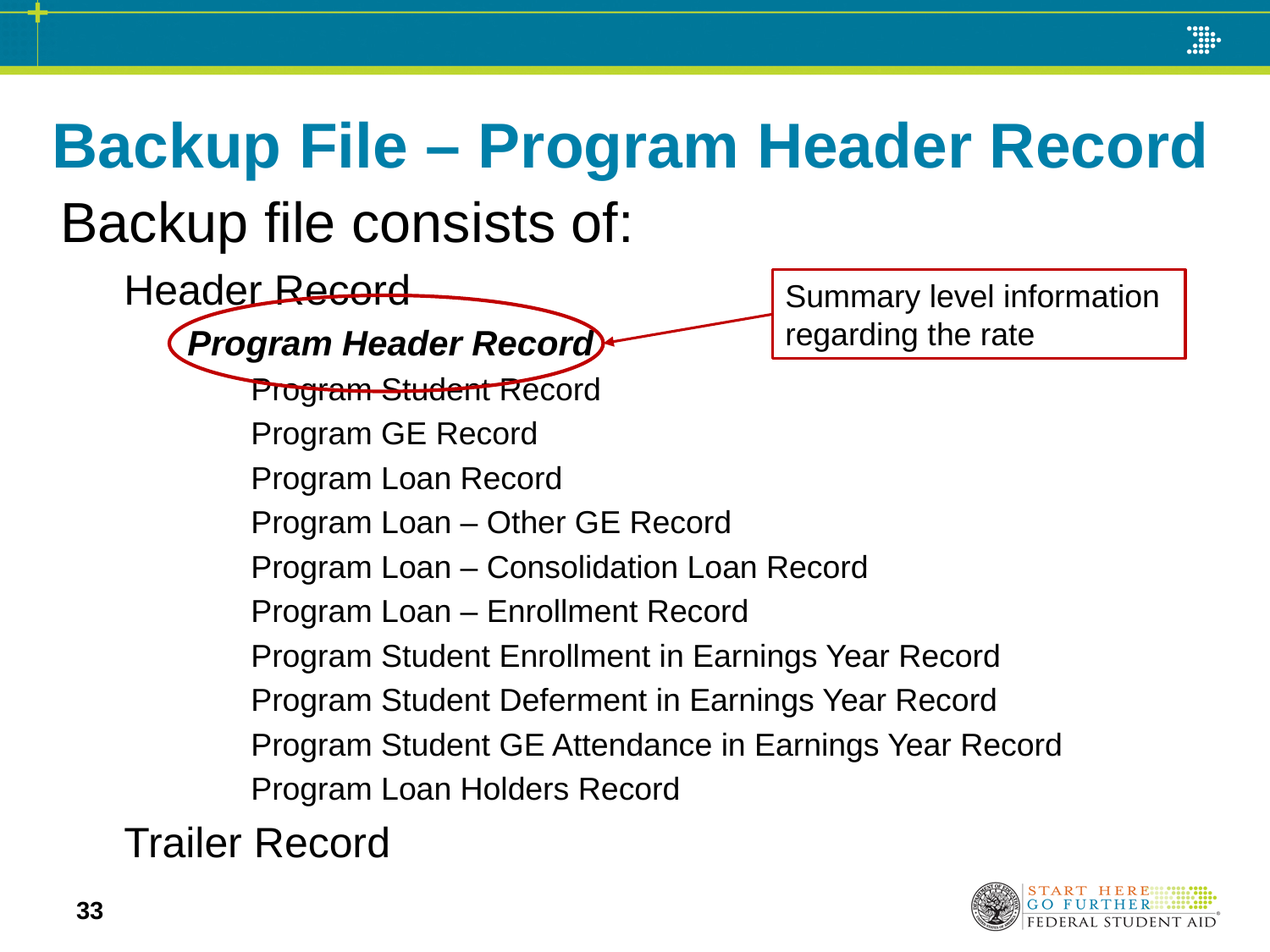

# Backup File – Program Header Record
Backup file consists of:
Header Record
Program Header Record
Program Student Record
Program GE Record
Program Loan Record
Program Loan – Other GE Record
Program Loan – Consolidation Loan Record
Program Loan – Enrollment Record
Program Student Enrollment in Earnings Year Record
Program Student Deferment in Earnings Year Record
Program Student GE Attendance in Earnings Year Record
Program Loan Holders Record
Trailer Record
Summary level information regarding the rate

33